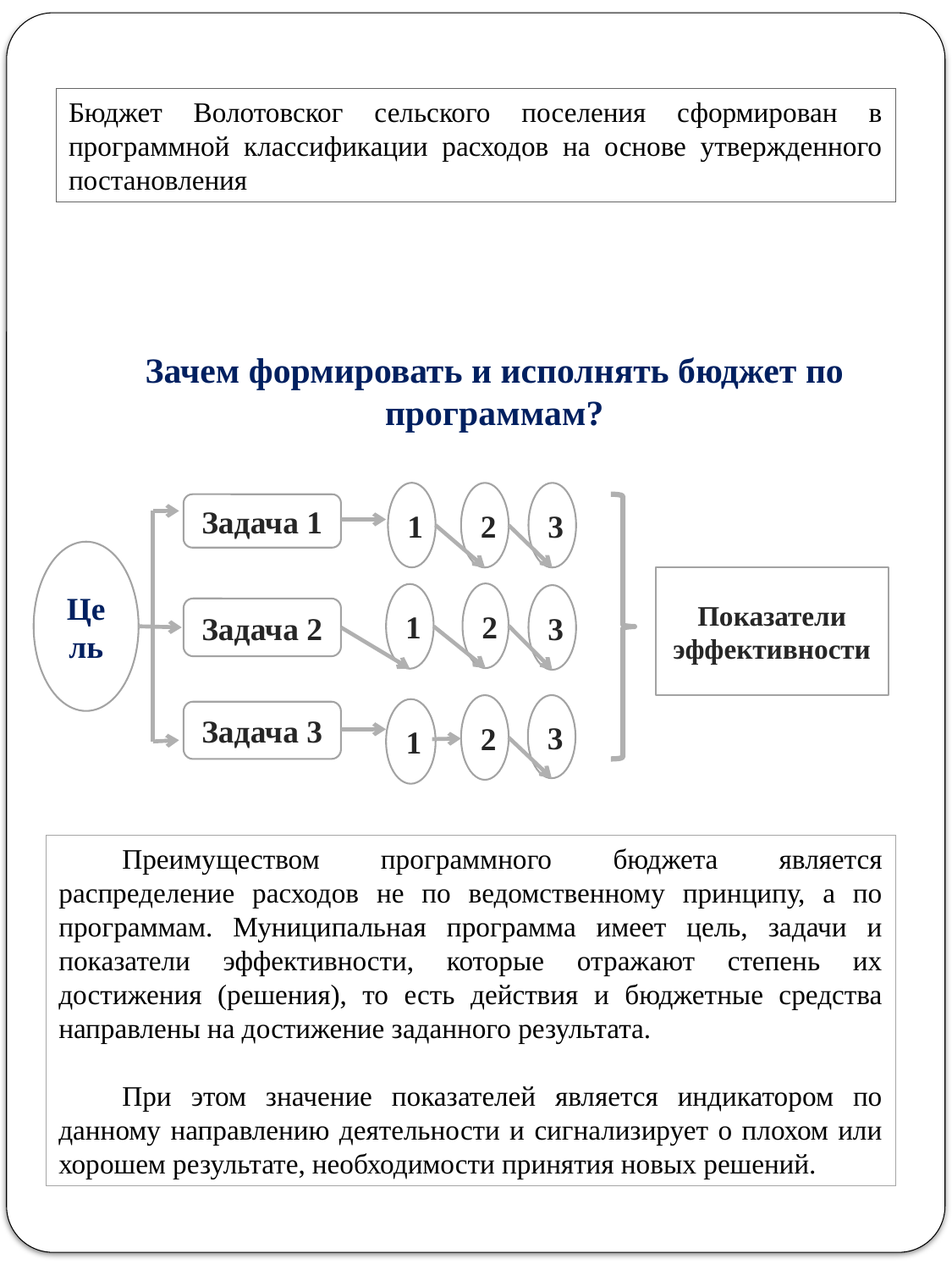

Бюджет Волотовског сельского поселения сформирован в программной классификации расходов на основе утвержденного постановления
Зачем формировать и исполнять бюджет по программам?
1
2
3

Задача 1
Цель
Показатели эффективности
2
1
3
Задача 2
2
3
1
Задача 3
Преимуществом программного бюджета является распределение расходов не по ведомственному принципу, а по программам. Муниципальная программа имеет цель, задачи и показатели эффективности, которые отражают степень их достижения (решения), то есть действия и бюджетные средства направлены на достижение заданного результата.

При этом значение показателей является индикатором по данному направлению деятельности и сигнализирует о плохом или хорошем результате, необходимости принятия новых решений.